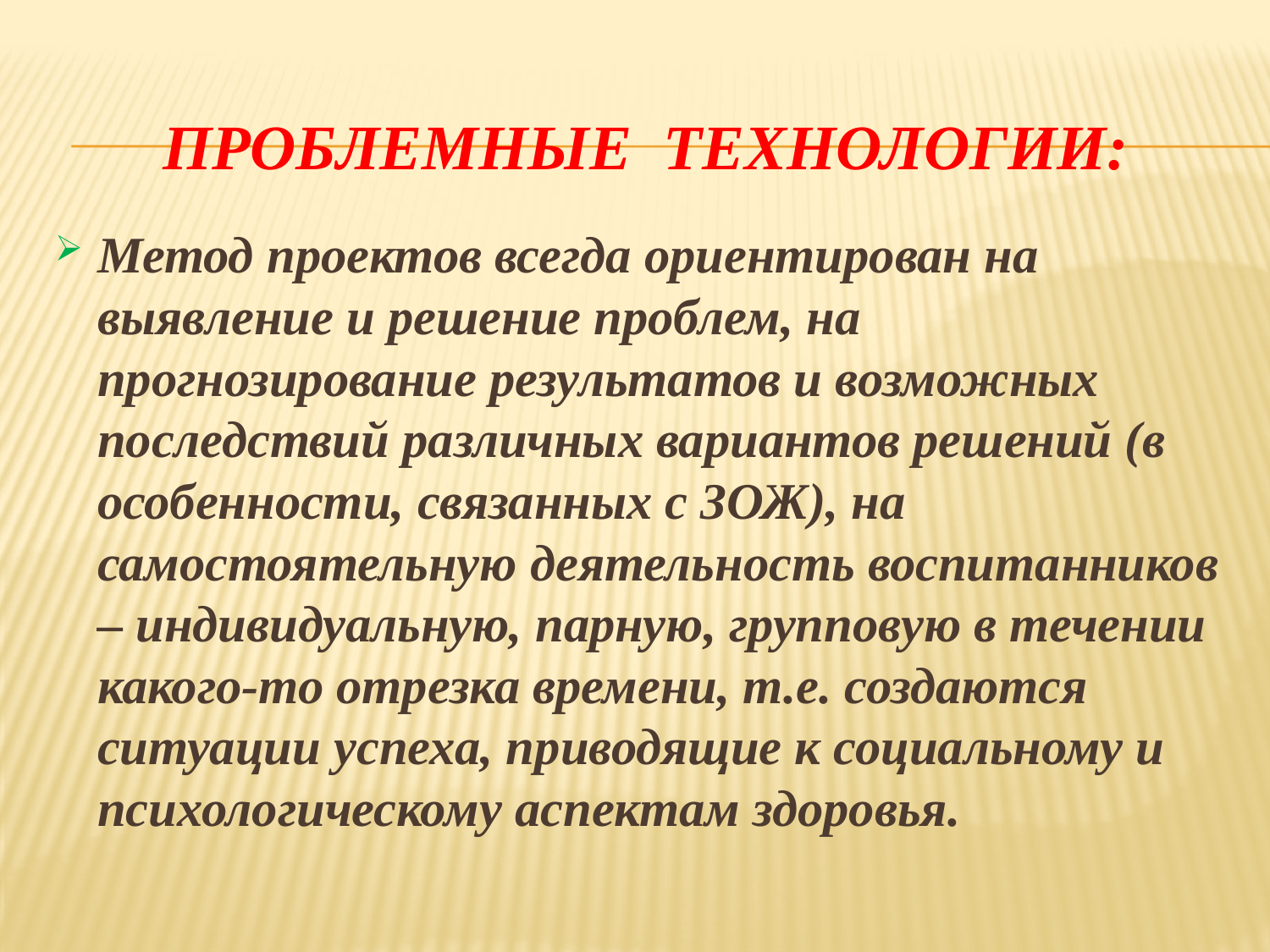

# Проблемные  технологии:
Метод проектов всегда ориентирован на выявление и решение проблем, на прогнозирование результатов и возможных последствий различных вариантов решений (в особенности, связанных с ЗОЖ), на самостоятельную деятельность воспитанников – индивидуальную, парную, групповую в течении какого-то отрезка времени, т.е. создаются ситуации успеха, приводящие к социальному и психологическому аспектам здоровья.